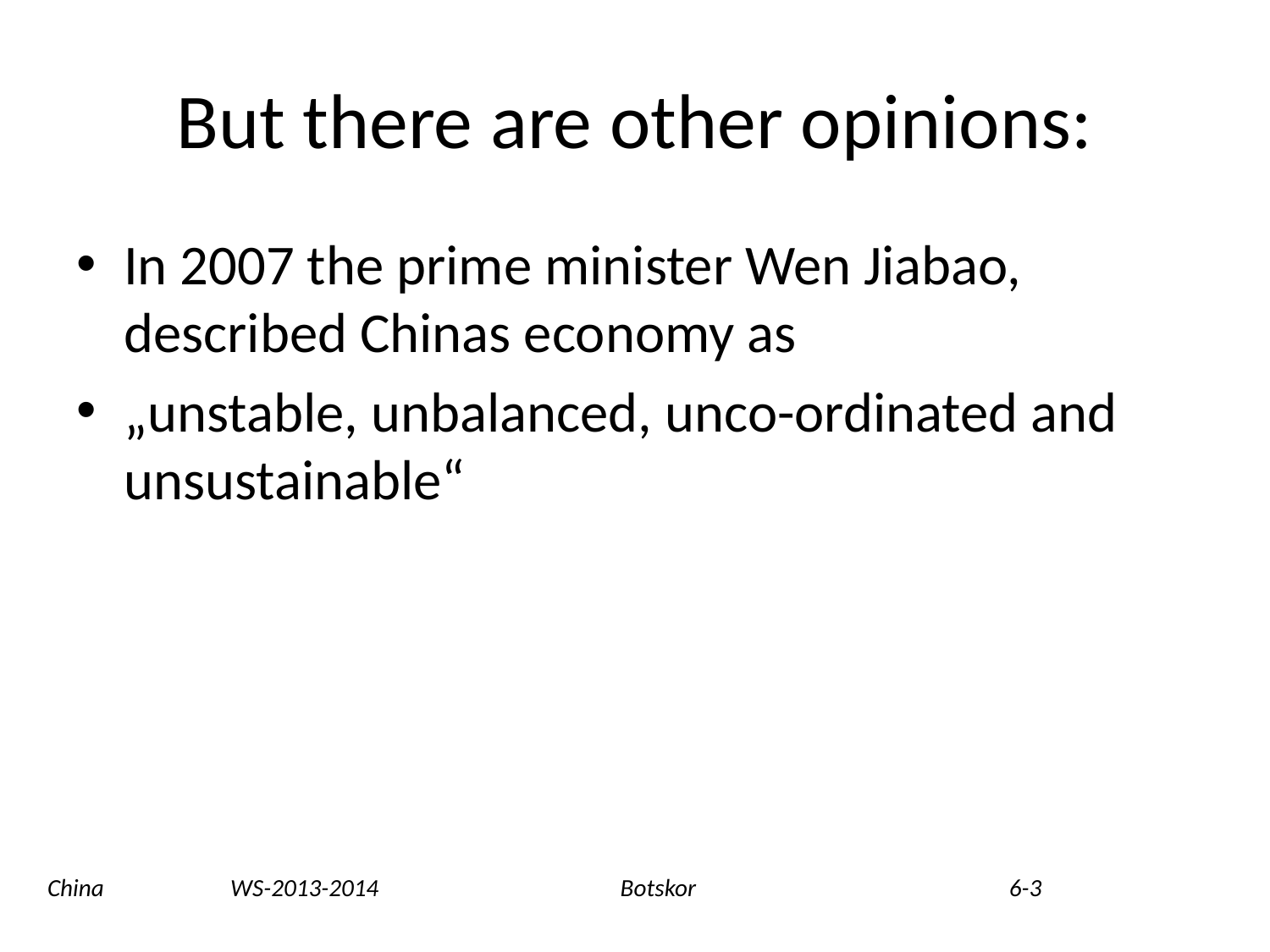

# But there are other opinions:
In 2007 the prime minister Wen Jiabao, described Chinas economy as
„unstable, unbalanced, unco-ordinated and unsustainable“

China                       WS-2013-2014                                            Botskor                                                         6-3